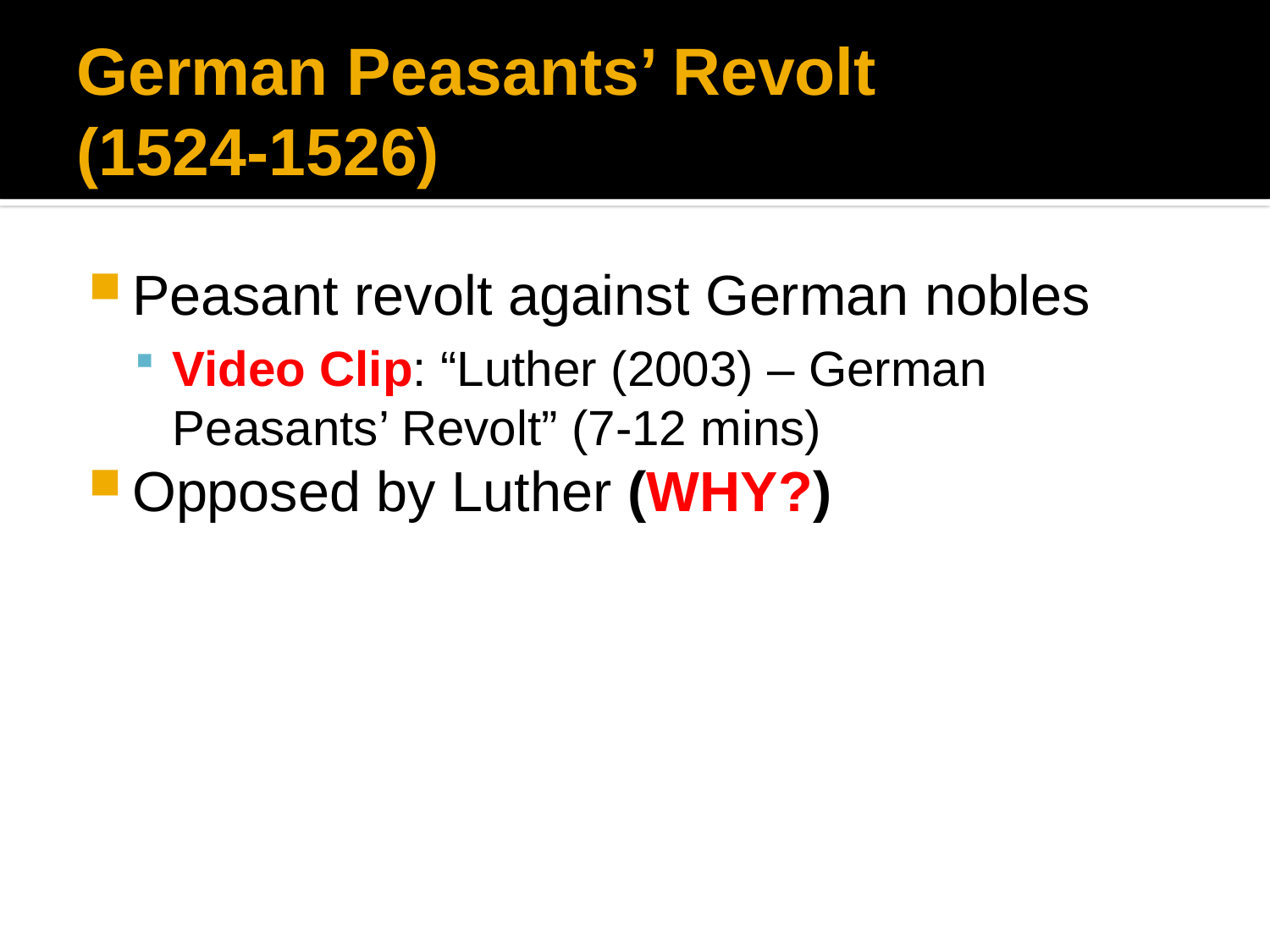

# German Peasants’ Revolt (1524-1526)
Peasant revolt against German nobles
Video Clip: “Luther (2003) – German Peasants’ Revolt” (7-12 mins)
Opposed by Luther (WHY?)